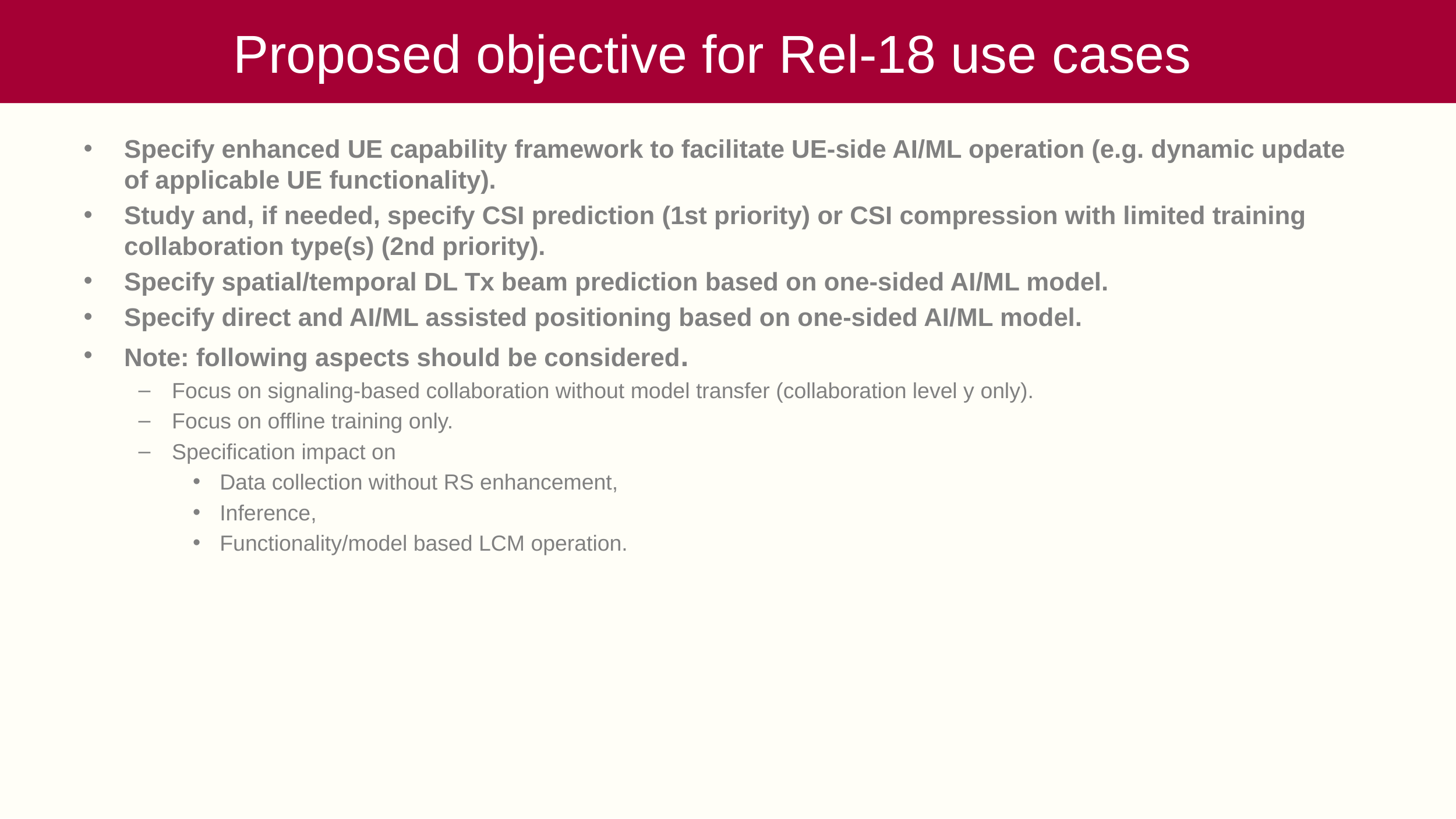

# Proposed objective for Rel-18 use cases
Specify enhanced UE capability framework to facilitate UE-side AI/ML operation (e.g. dynamic update of applicable UE functionality).
Study and, if needed, specify CSI prediction (1st priority) or CSI compression with limited training collaboration type(s) (2nd priority).
Specify spatial/temporal DL Tx beam prediction based on one-sided AI/ML model.
Specify direct and AI/ML assisted positioning based on one-sided AI/ML model.
Note: following aspects should be considered.
Focus on signaling-based collaboration without model transfer (collaboration level y only).
Focus on offline training only.
Specification impact on
Data collection without RS enhancement,
Inference,
Functionality/model based LCM operation.